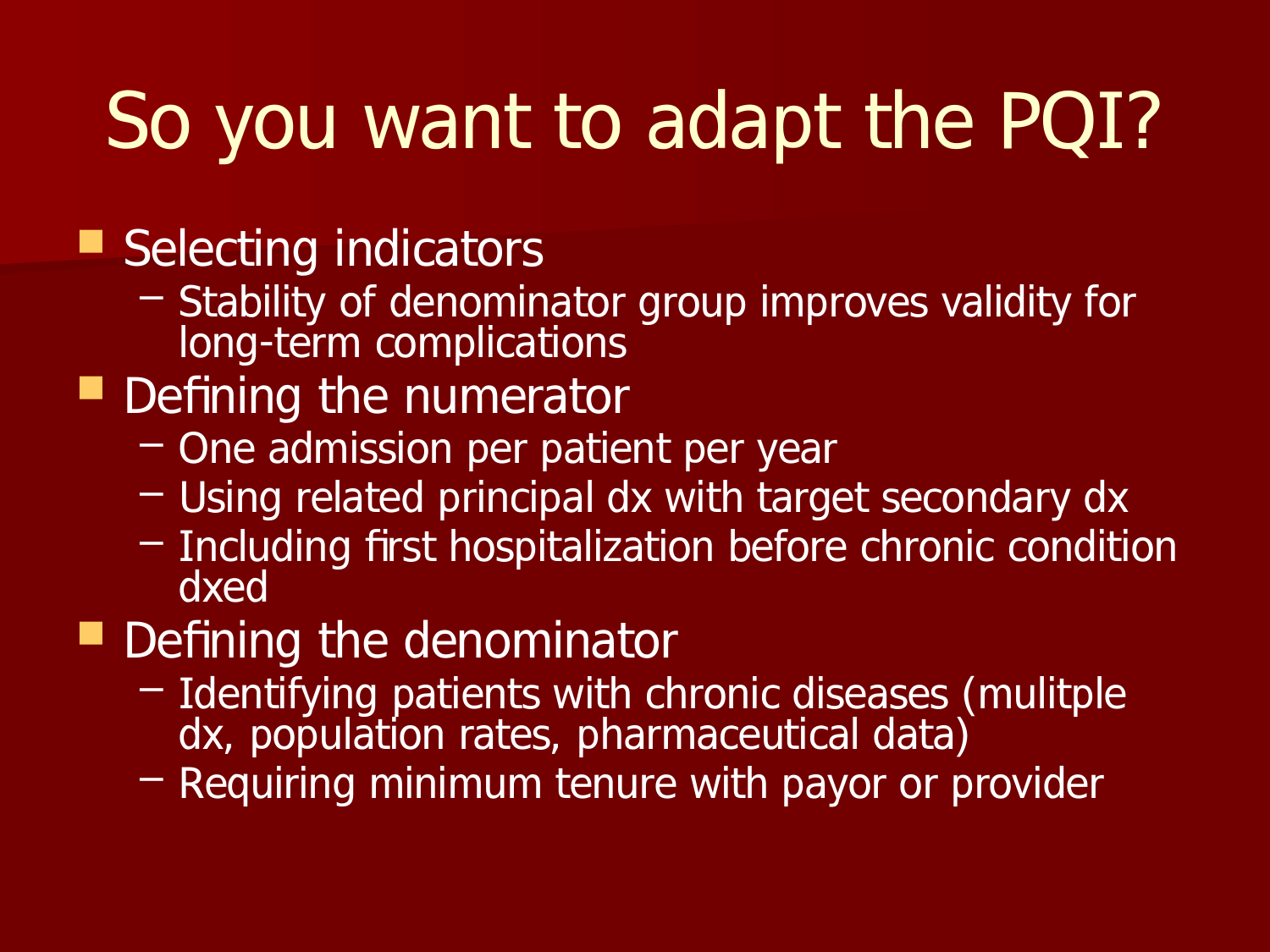

# So you want to adapt the PQI?
Selecting indicators
Stability of denominator group improves validity for long-term complications
Defining the numerator
One admission per patient per year
Using related principal dx with target secondary dx
Including first hospitalization before chronic condition dxed
Defining the denominator
Identifying patients with chronic diseases (mulitple dx, population rates, pharmaceutical data)
Requiring minimum tenure with payor or provider